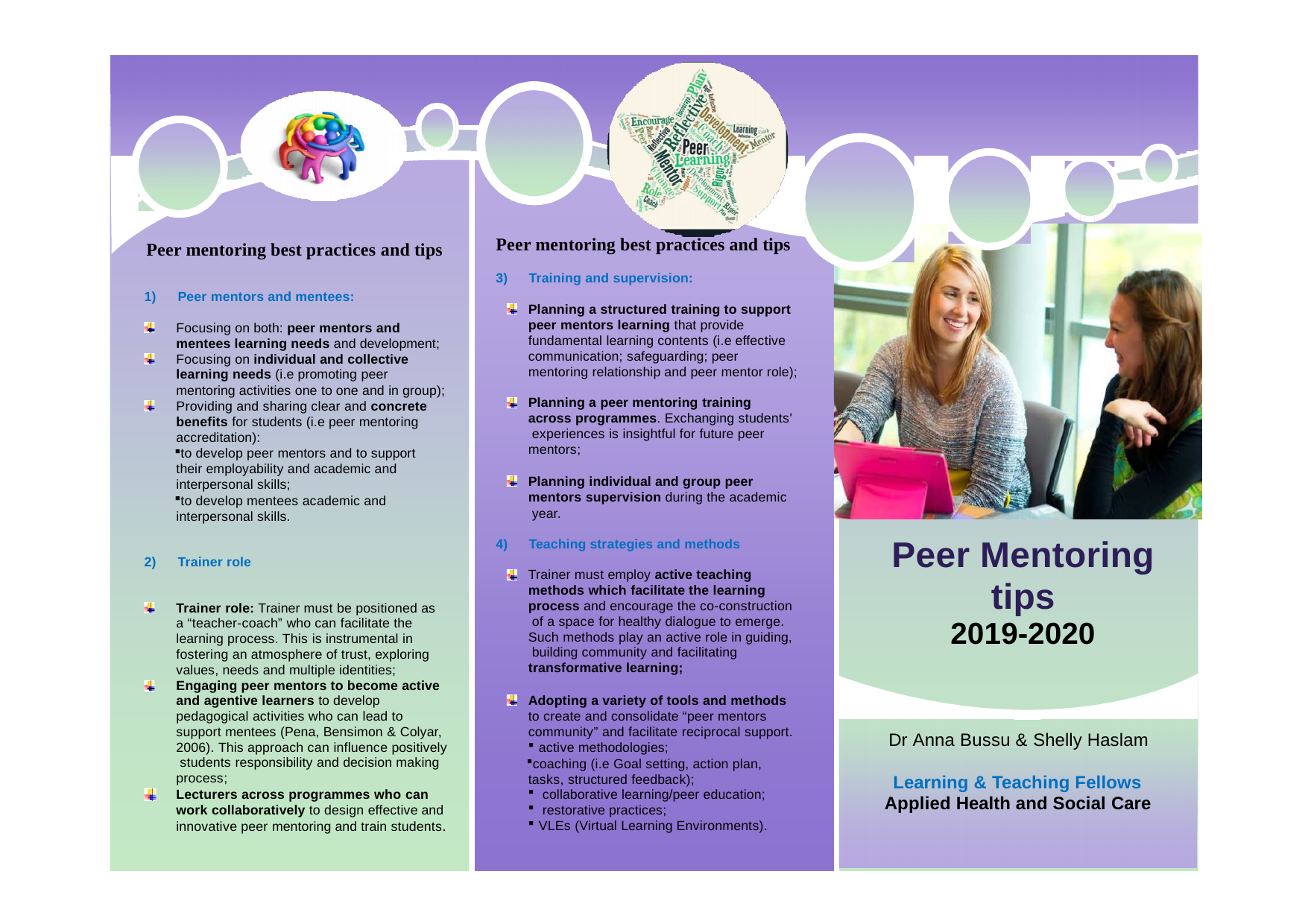

Peer mentoring best practices and tips
3)	Training and supervision:
Peer mentoring best practices and tips
1)	Peer mentors and mentees:
Planning a structured training to support  peer mentors learning that provide  fundamental learning contents (i.e effective  communication; safeguarding; peer  mentoring relationship and peer mentor role);

Focusing on both: peer mentors and  mentees learning needs and development;  Focusing on individual and collective  learning needs (i.e promoting peer  mentoring activities one to one and in group);  Providing and sharing clear and concrete  benefits for students (i.e peer mentoring  accreditation):
to develop peer mentors and to support  their employability and academic and  interpersonal skills;
to develop mentees academic and  interpersonal skills.

Planning a peer mentoring training  across programmes. Exchanging students'  experiences is insightful for future peer  mentors;

Planning individual and group peer  mentors supervision during the academic  year.

Peer Mentoring tips
2019-2020
4)	Teaching strategies and methods
2)	Trainer role
Trainer must employ active teaching  methods which facilitate the learning  process and encourage the co-construction  of a space for healthy dialogue to emerge.  Such methods play an active role in guiding,  building community and facilitating  transformative learning;

Trainer role: Trainer must be positioned as  a “teacher-coach” who can facilitate the  learning process. This is instrumental in  fostering an atmosphere of trust, exploring  values, needs and multiple identities;  Engaging peer mentors to become active  and agentive learners to develop  pedagogical activities who can lead to  support mentees (Pena, Bensimon & Colyar,  2006). This approach can influence positively  students responsibility and decision making  process;
Lecturers across programmes who can  work collaboratively to design effective and
innovative peer mentoring and train students.

Adopting a variety of tools and methods  to create and consolidate “peer mentors  community” and facilitate reciprocal support.
active methodologies;
coaching (i.e Goal setting, action plan,  tasks, structured feedback);
collaborative learning/peer education;
restorative practices;
VLEs (Virtual Learning Environments).

Dr Anna Bussu & Shelly Haslam
Learning & Teaching Fellows  Applied Health and Social Care